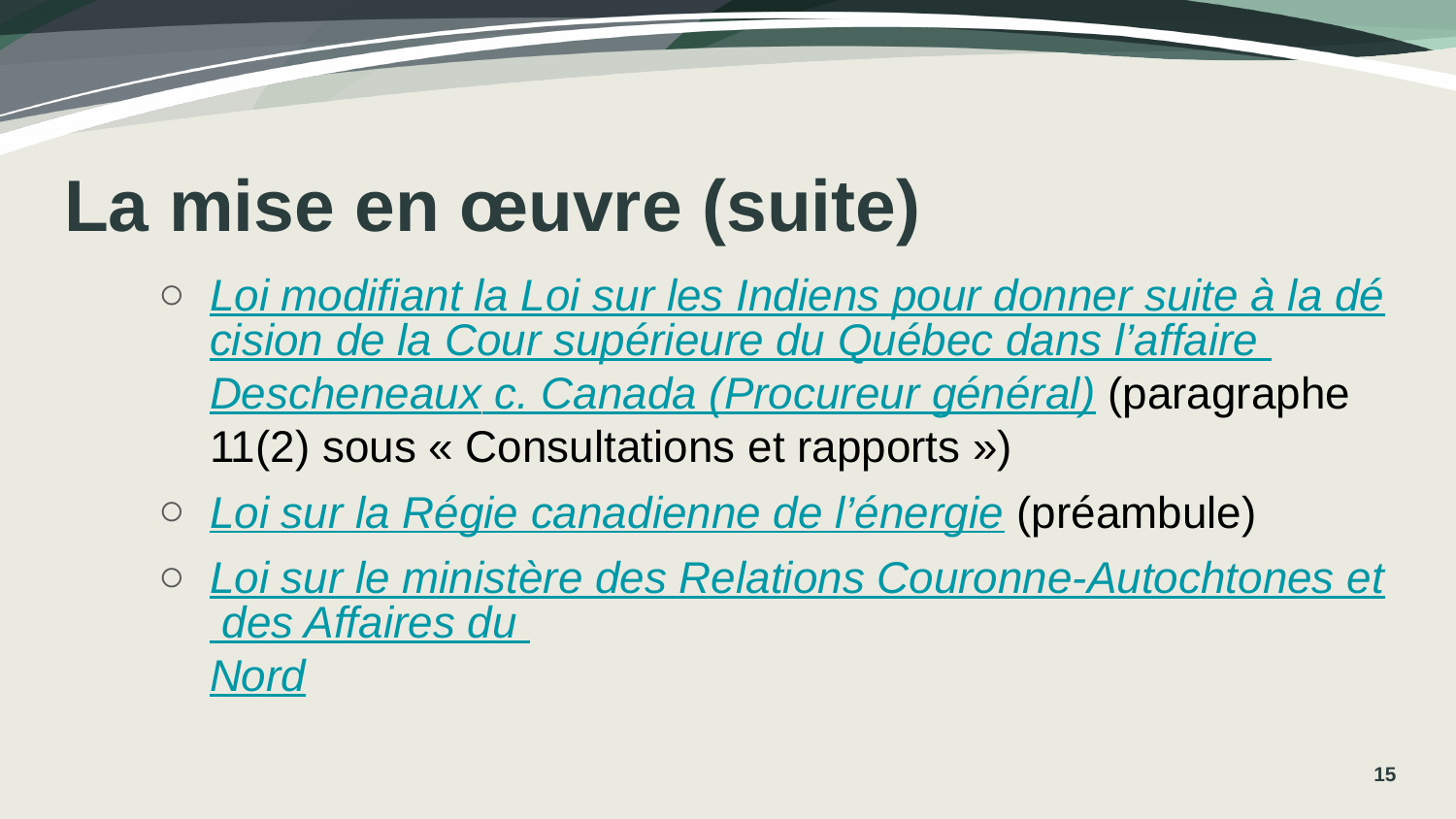

# La mise en œuvre (suite)
Loi modifiant la Loi sur les Indiens pour donner suite à la décision de la Cour supérieure du Québec dans l’affaire Descheneaux c. Canada (Procureur général) (paragraphe 11(2) sous « Consultations et rapports »)
Loi sur la Régie canadienne de l’énergie (préambule)
Loi sur le ministère des Relations Couronne-Autochtones et des Affaires du Nord
15